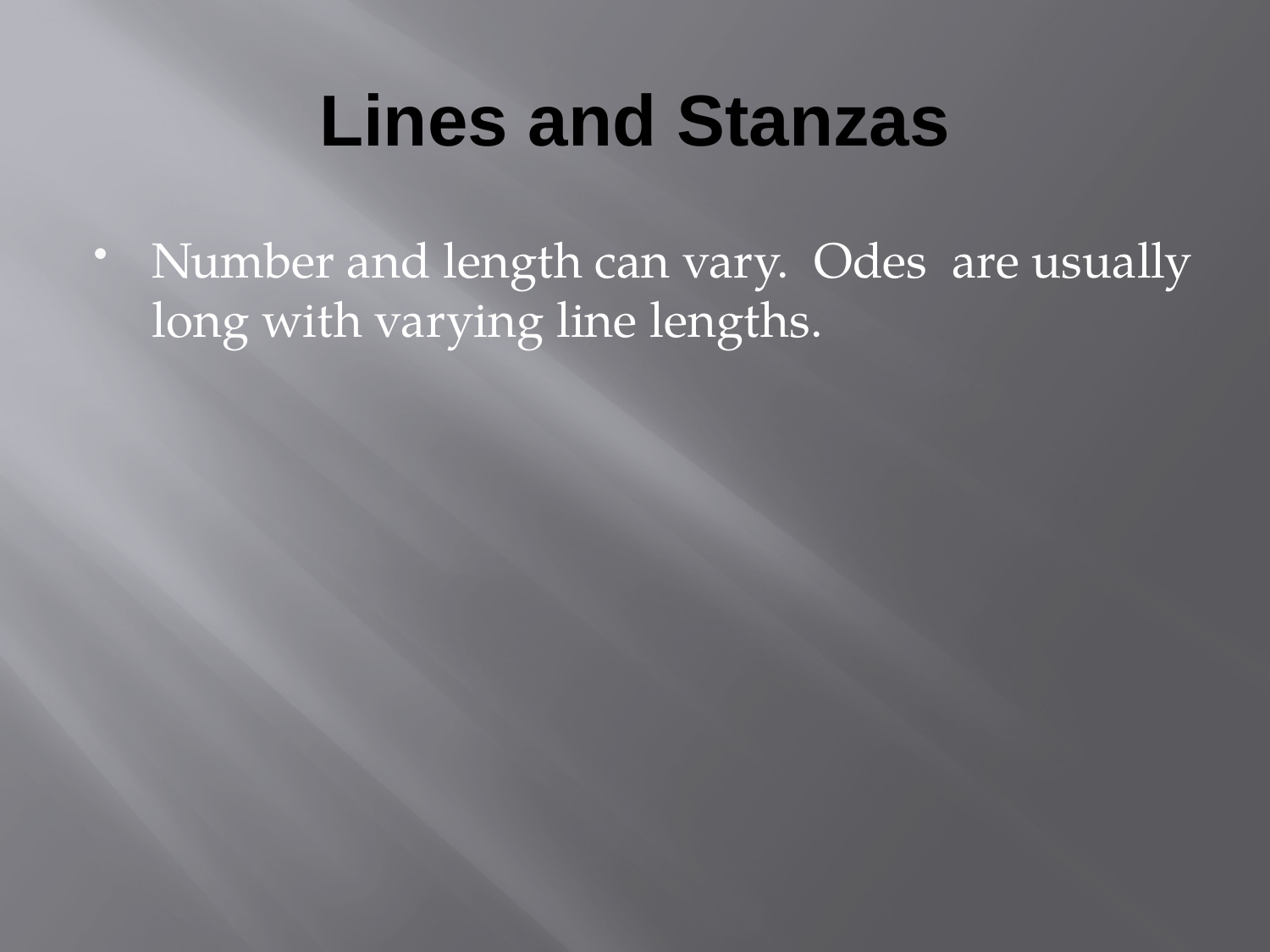

# Lines and Stanzas
Number and length can vary.  Odes  are usually long with varying line lengths.